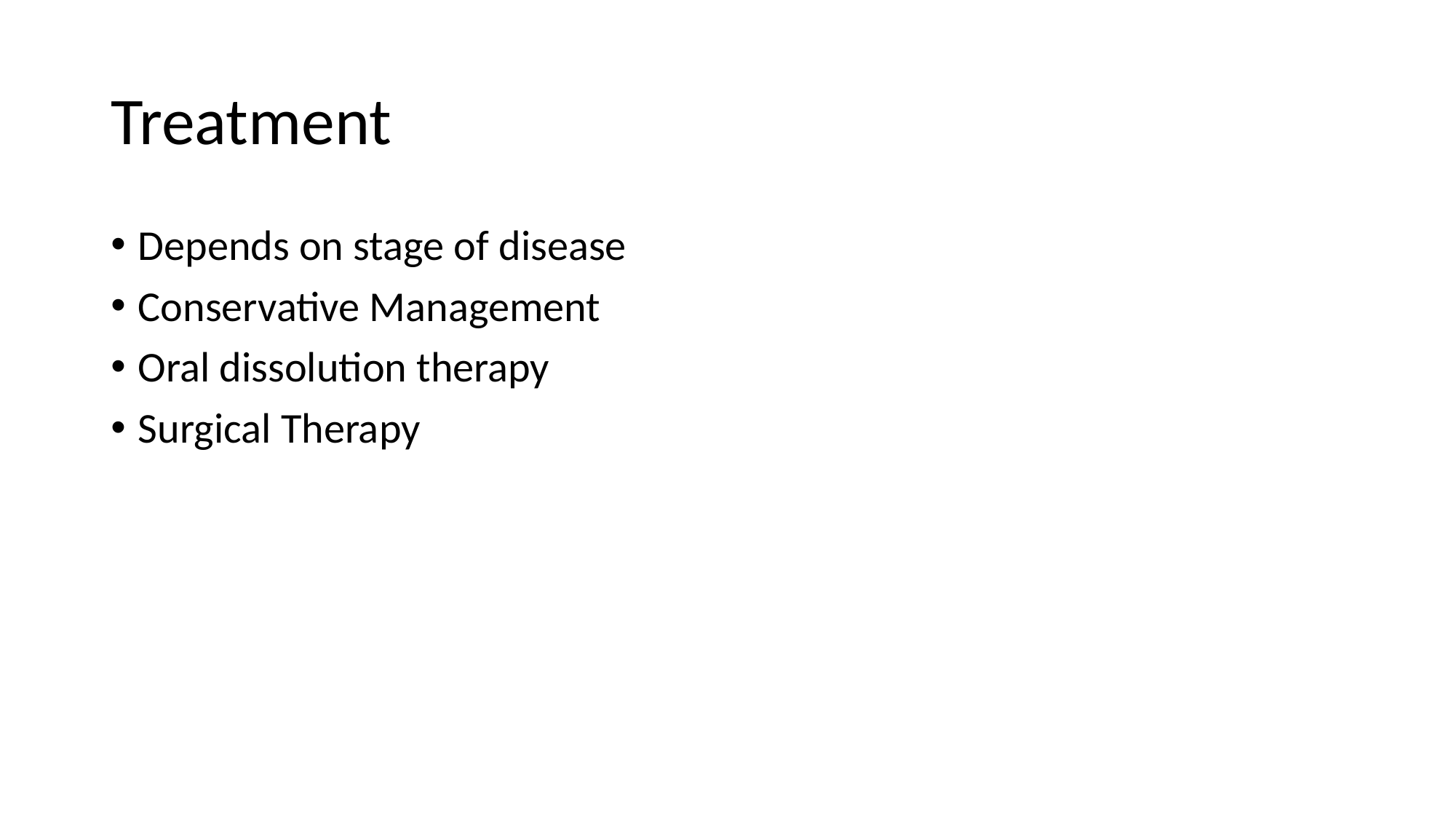

# Treatment
Depends on stage of disease
Conservative Management
Oral dissolution therapy
Surgical Therapy